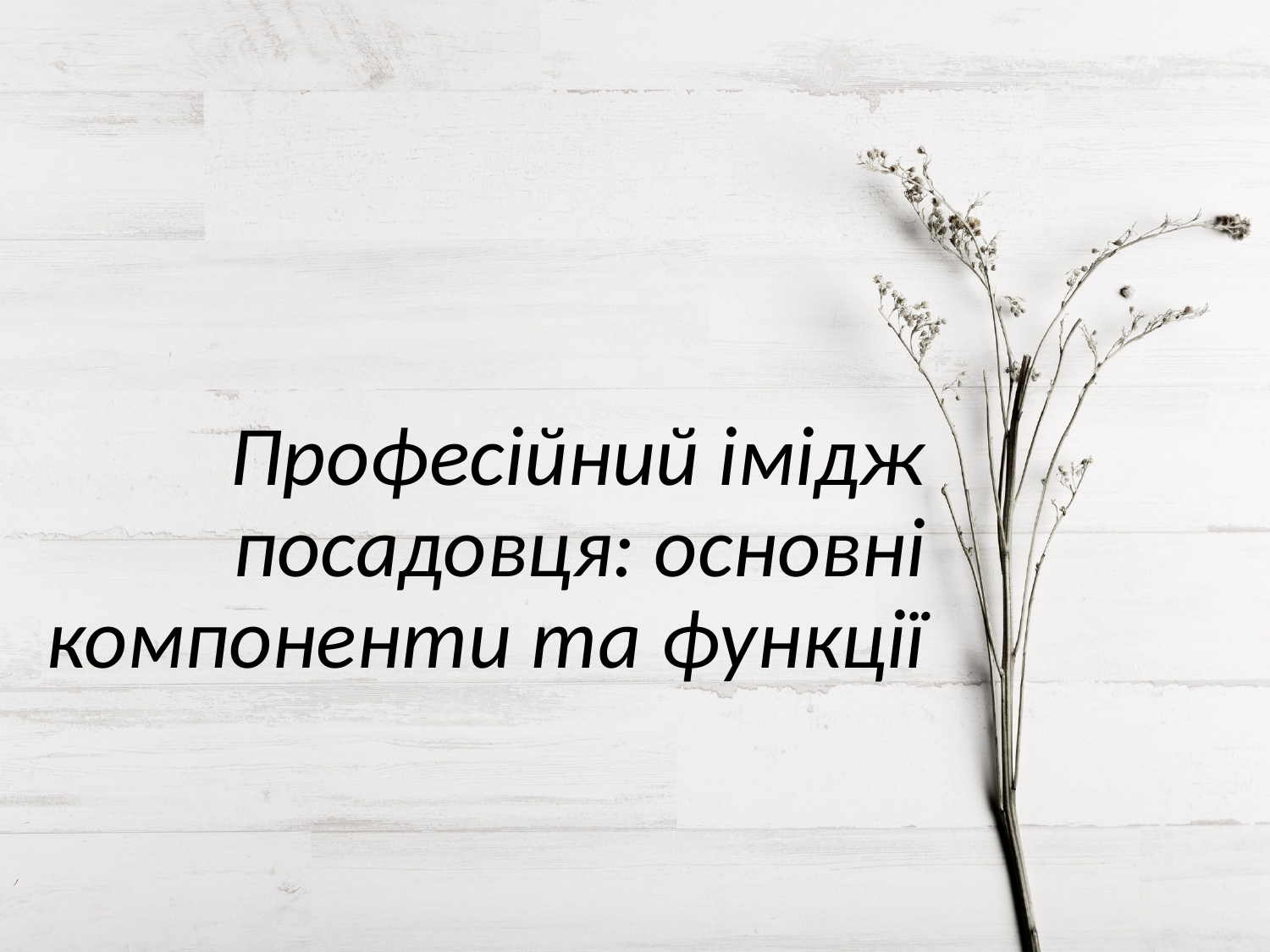

# Професійний імідж посадовця: основні компоненти та функції